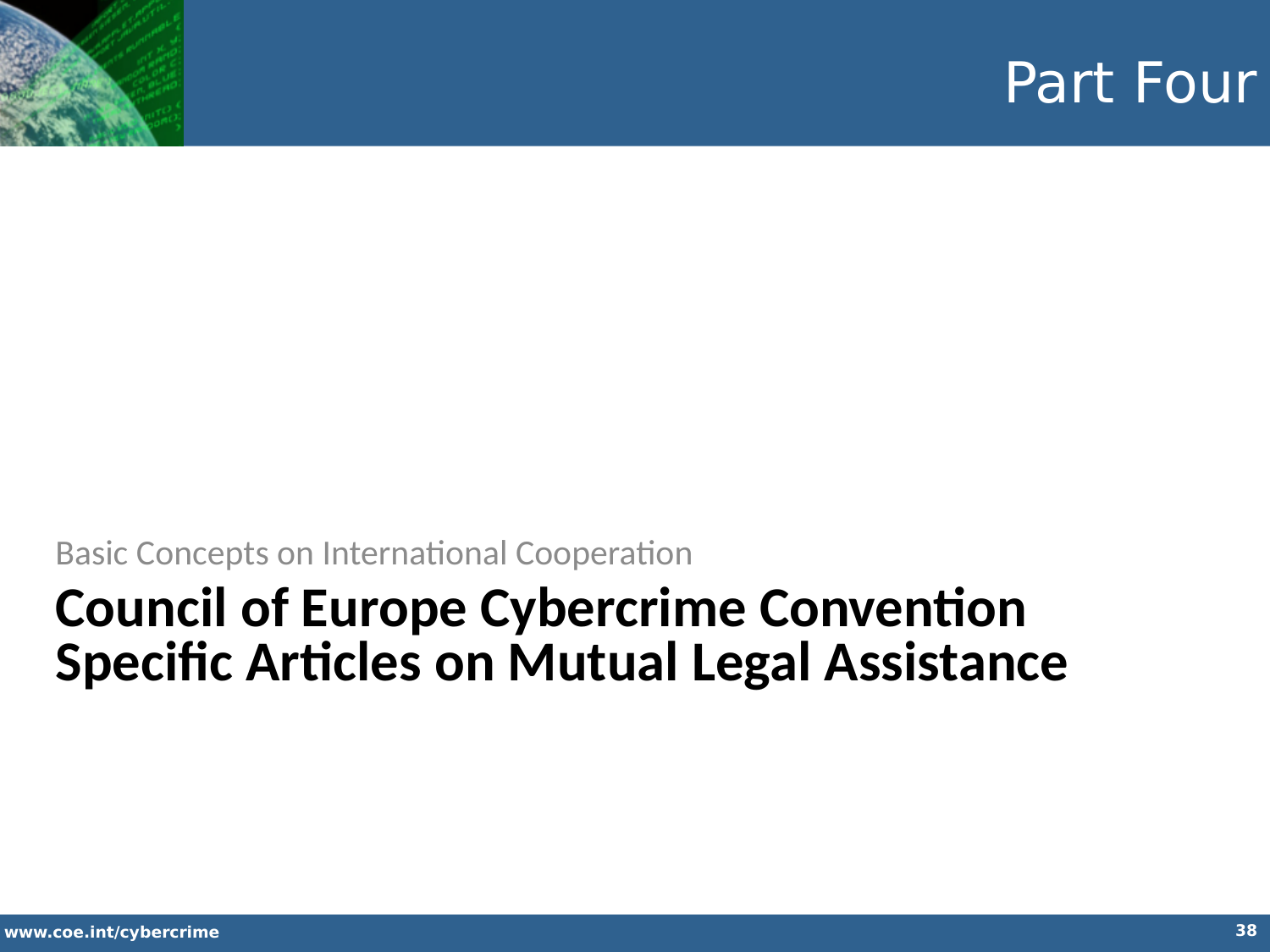

Part Four
Basic Concepts on International Cooperation
Council of Europe Cybercrime Convention Specific Articles on Mutual Legal Assistance
38